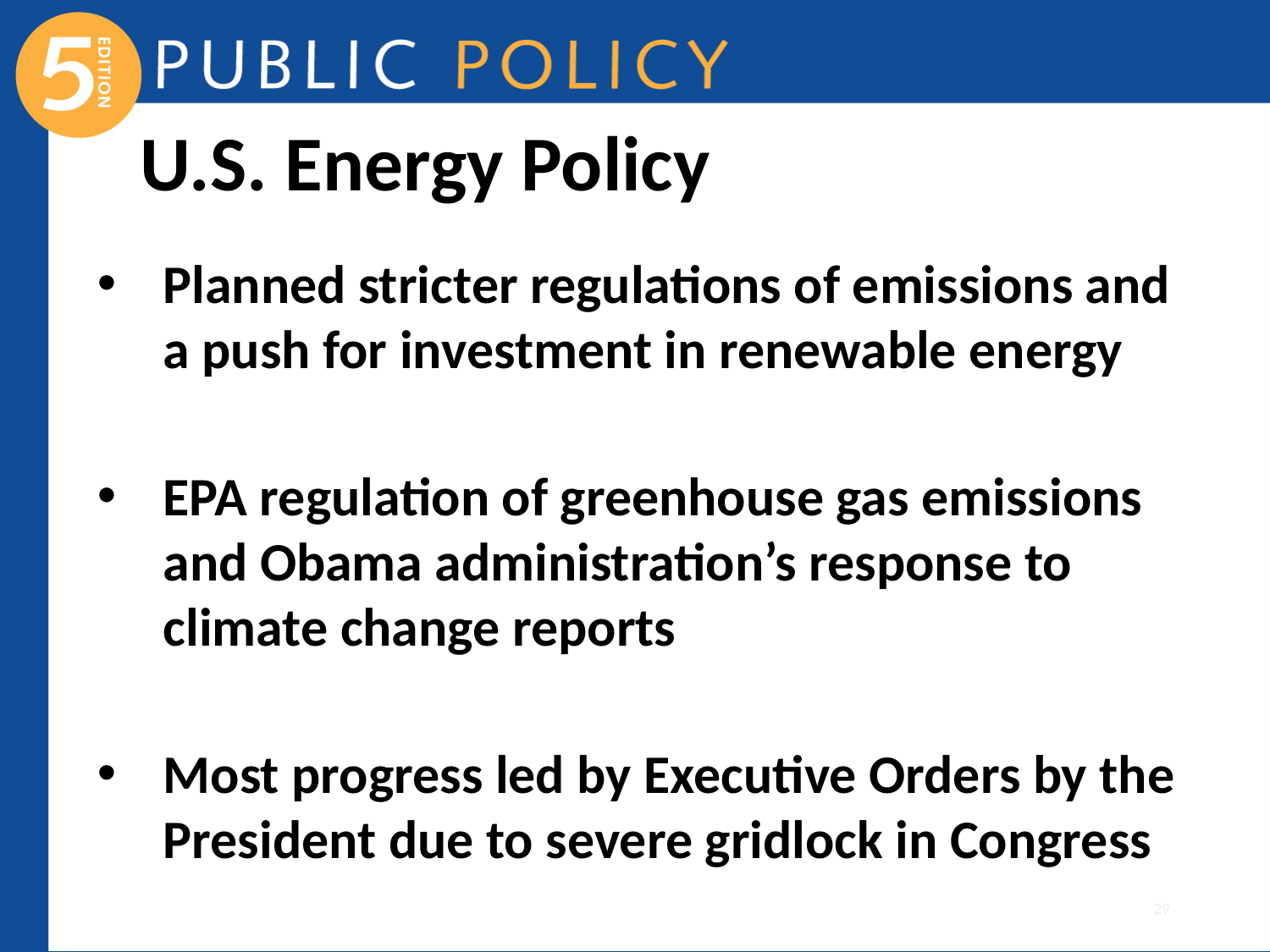

# U.S. Energy Policy
Planned stricter regulations of emissions and a push for investment in renewable energy

EPA regulation of greenhouse gas emissions and Obama administration’s response to climate change reports

Most progress led by Executive Orders by the President due to severe gridlock in Congress
29